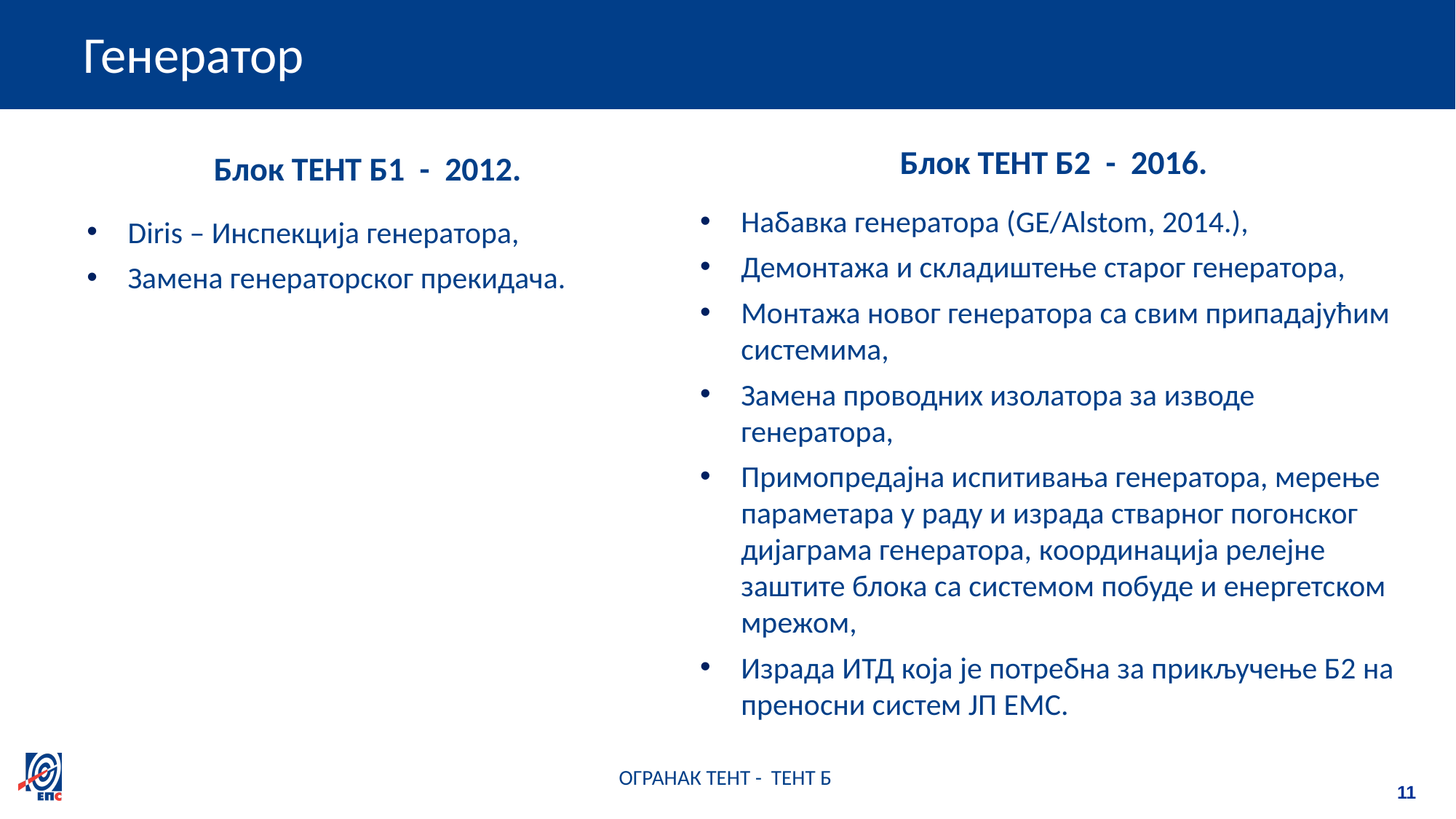

# Генератор
Блок ТЕНТ Б2  -  2016.
Блок ТЕНТ Б1  -  2012.
Набавка генератора (GE/Alstom, 2014.),
Демонтажа и складиштење старог генератора,
Монтажа новог генератора са свим припадајућим системима,
Замена проводних изолатора за изводе генератора,
Примопредајна испитивања генератора, мерење параметара у раду и израда стварног погонског дијаграма генератора, координација релејне заштите блока са системом побуде и енергетском мрежом,
Израда ИТД која је потребна за прикључење Б2 на преносни систем ЈП ЕМС.

Diris – Инспекција генератора,
Замена генераторског прекидача.

ОГРАНАК ТЕНТ -  ТЕНТ Б